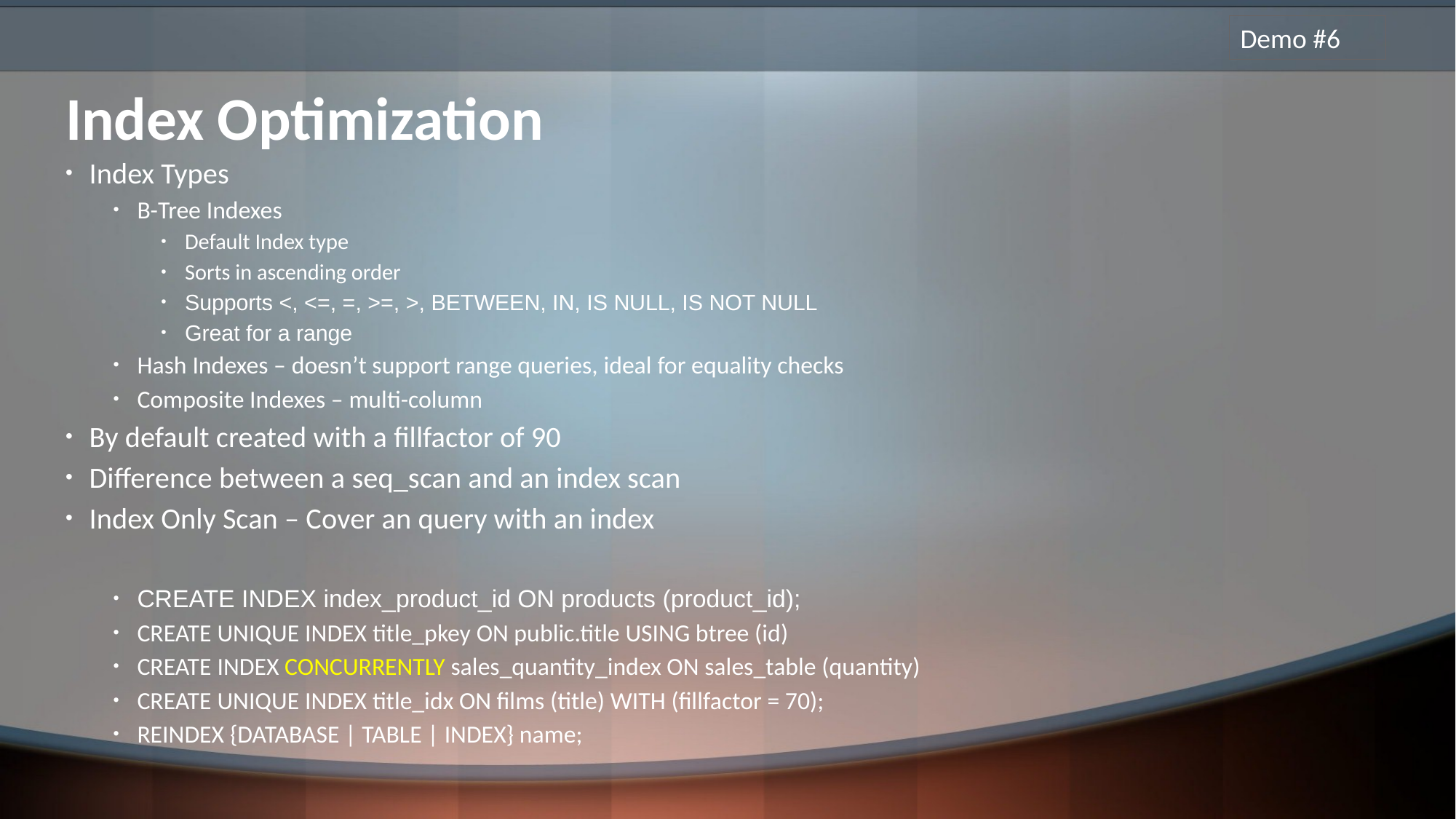

Demo #6
# Index Optimization
Index Types
B-Tree Indexes
Default Index type
Sorts in ascending order
Supports <, <=, =, >=, >, BETWEEN, IN, IS NULL, IS NOT NULL
Great for a range
Hash Indexes – doesn’t support range queries, ideal for equality checks
Composite Indexes – multi-column
By default created with a fillfactor of 90
Difference between a seq_scan and an index scan
Index Only Scan – Cover an query with an index

CREATE INDEX index_product_id ON products (product_id);
CREATE UNIQUE INDEX title_pkey ON public.title USING btree (id)
CREATE INDEX CONCURRENTLY sales_quantity_index ON sales_table (quantity)
CREATE UNIQUE INDEX title_idx ON films (title) WITH (fillfactor = 70);
REINDEX {DATABASE | TABLE | INDEX} name;